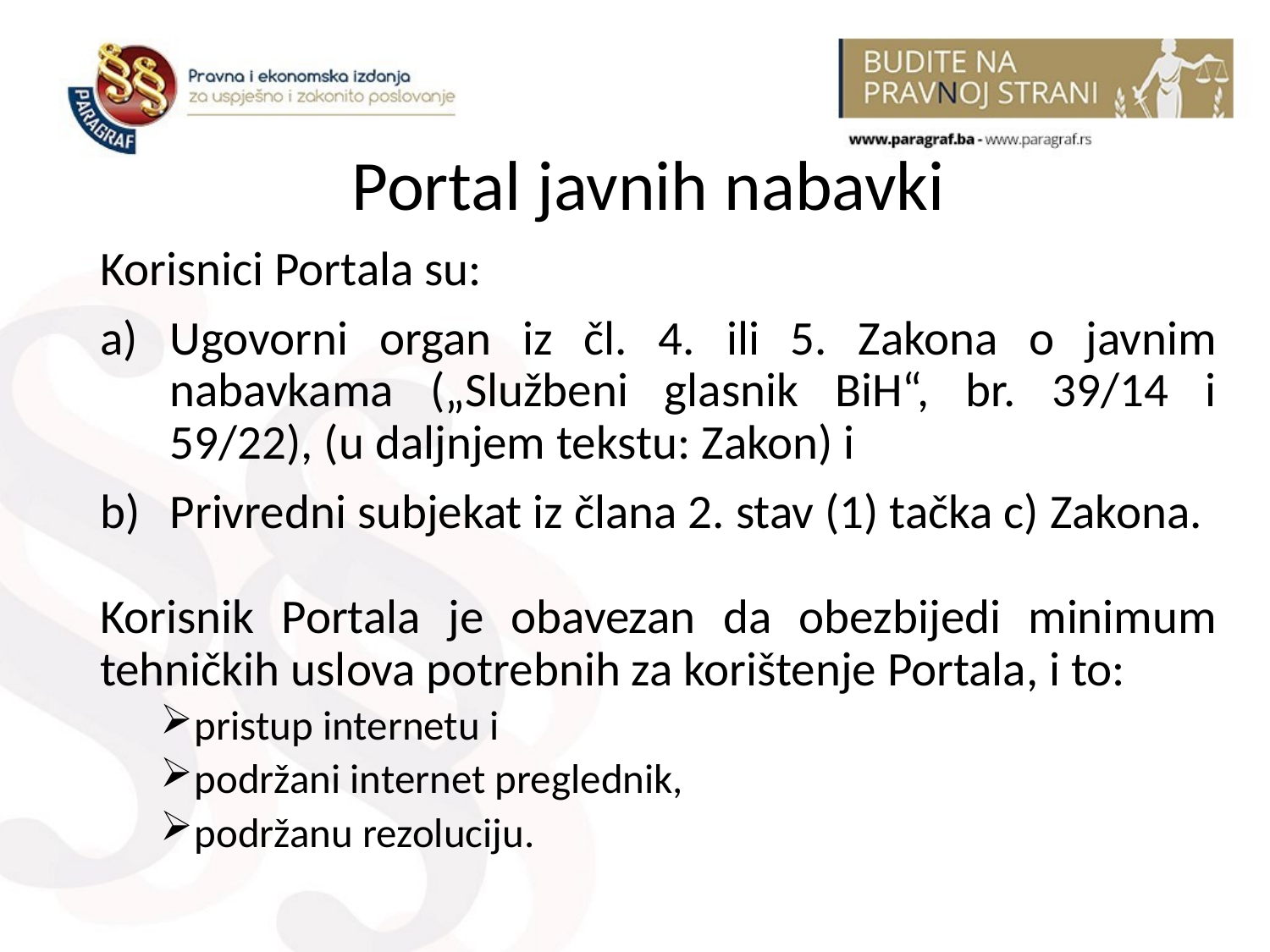

# Portal javnih nabavki
Korisnici Portala su:
Ugovorni organ iz čl. 4. ili 5. Zakona o javnim nabavkama („Službeni glasnik BiH“, br. 39/14 i 59/22), (u daljnjem tekstu: Zakon) i
Privredni subjekat iz člana 2. stav (1) tačka c) Zakona.

Korisnik Portala je obavezan da obezbijedi minimum tehničkih uslova potrebnih za korištenje Portala, i to:
pristup internetu i
podržani internet preglednik,
podržanu rezoluciju.